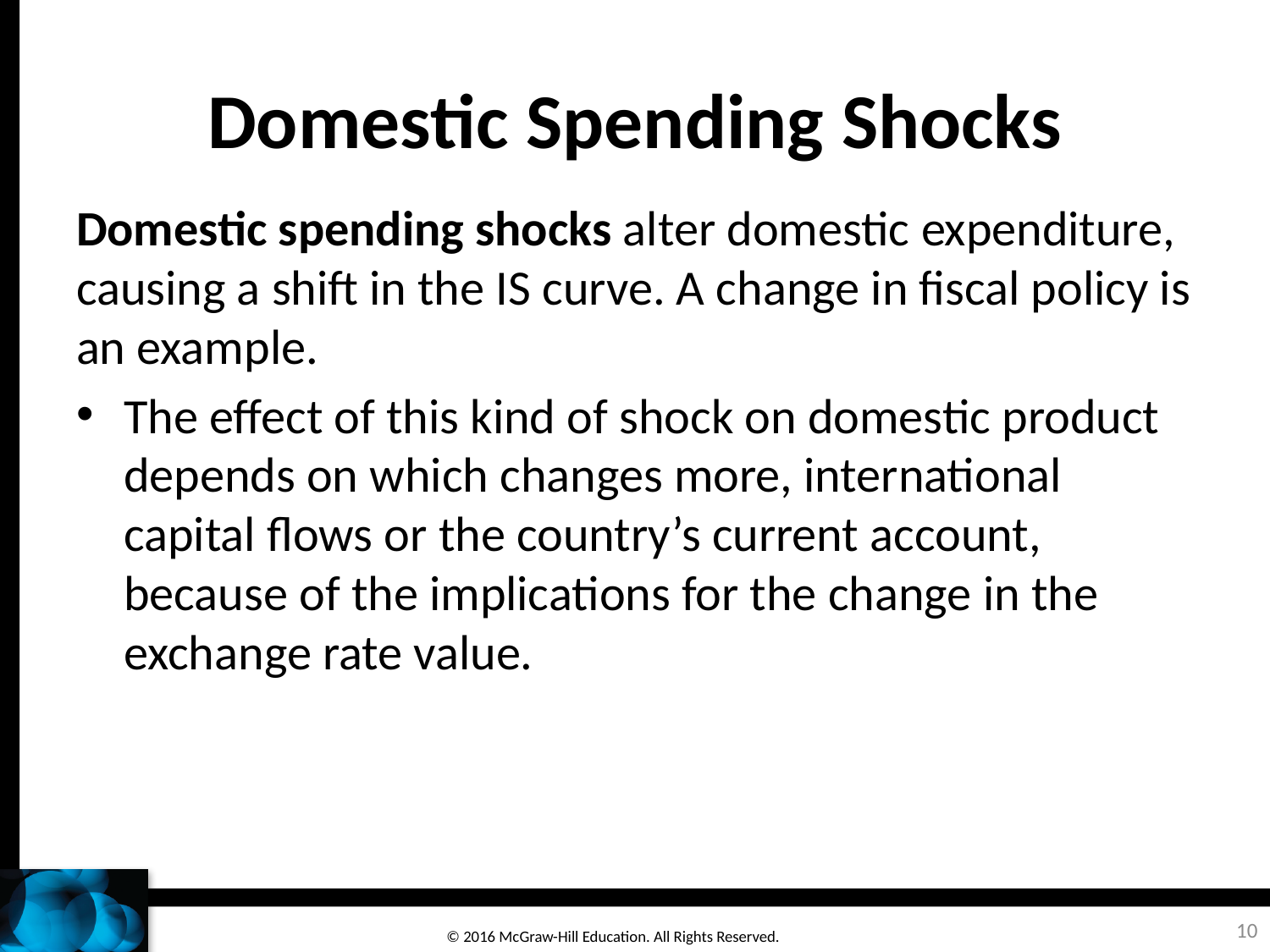

# Domestic Spending Shocks
Domestic spending shocks alter domestic expenditure, causing a shift in the IS curve. A change in fiscal policy is an example.
The effect of this kind of shock on domestic product depends on which changes more, international capital flows or the country’s current account, because of the implications for the change in the exchange rate value.
10
© 2016 McGraw-Hill Education. All Rights Reserved.